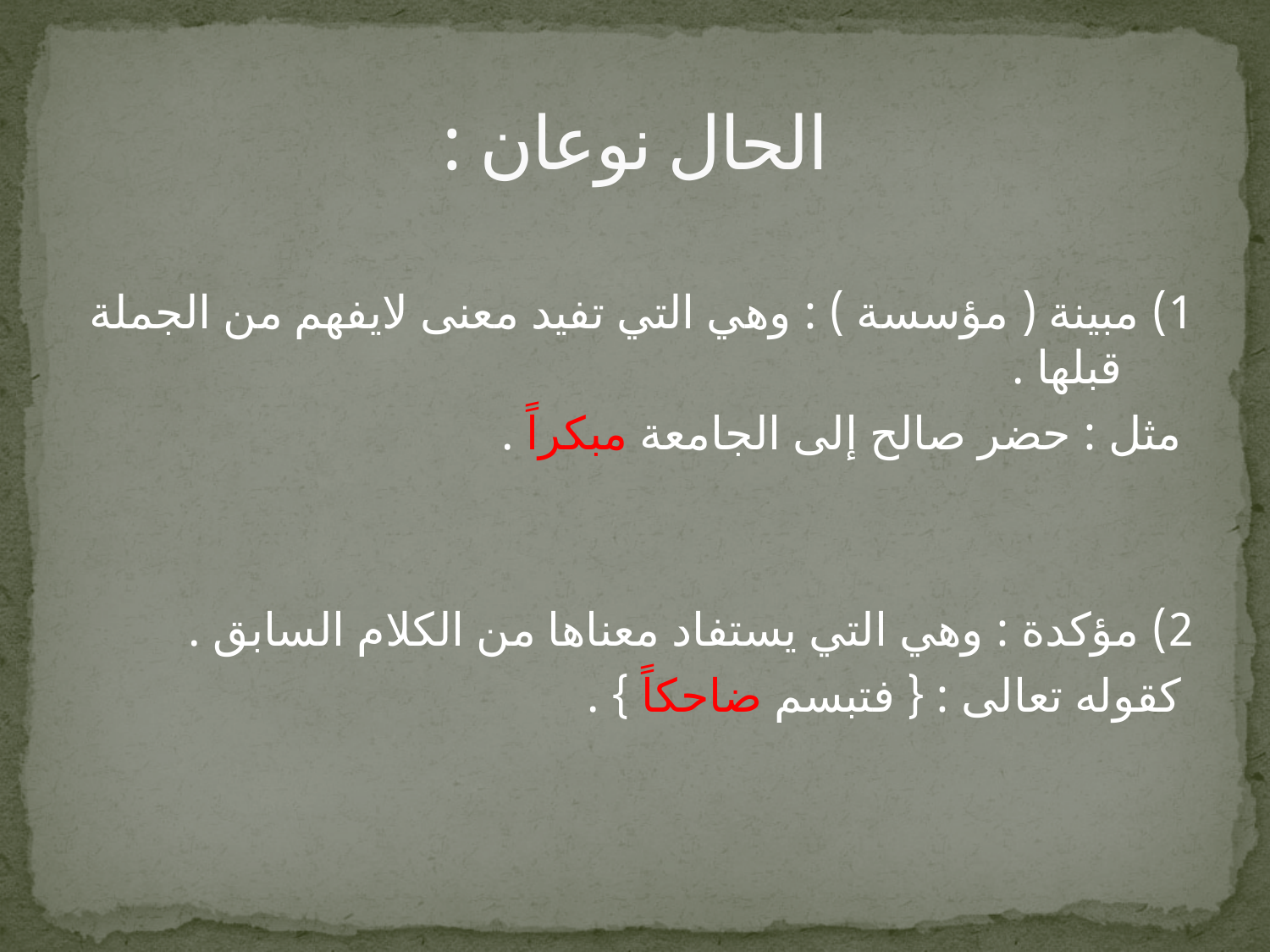

# الحال نوعان :

1) مبينة ( مؤسسة ) : وهي التي تفيد معنى لايفهم من الجملة قبلها .
 مثل : حضر صالح إلى الجامعة مبكراً .

2) مؤكدة : وهي التي يستفاد معناها من الكلام السابق .
 كقوله تعالى : { فتبسم ضاحكاً } .